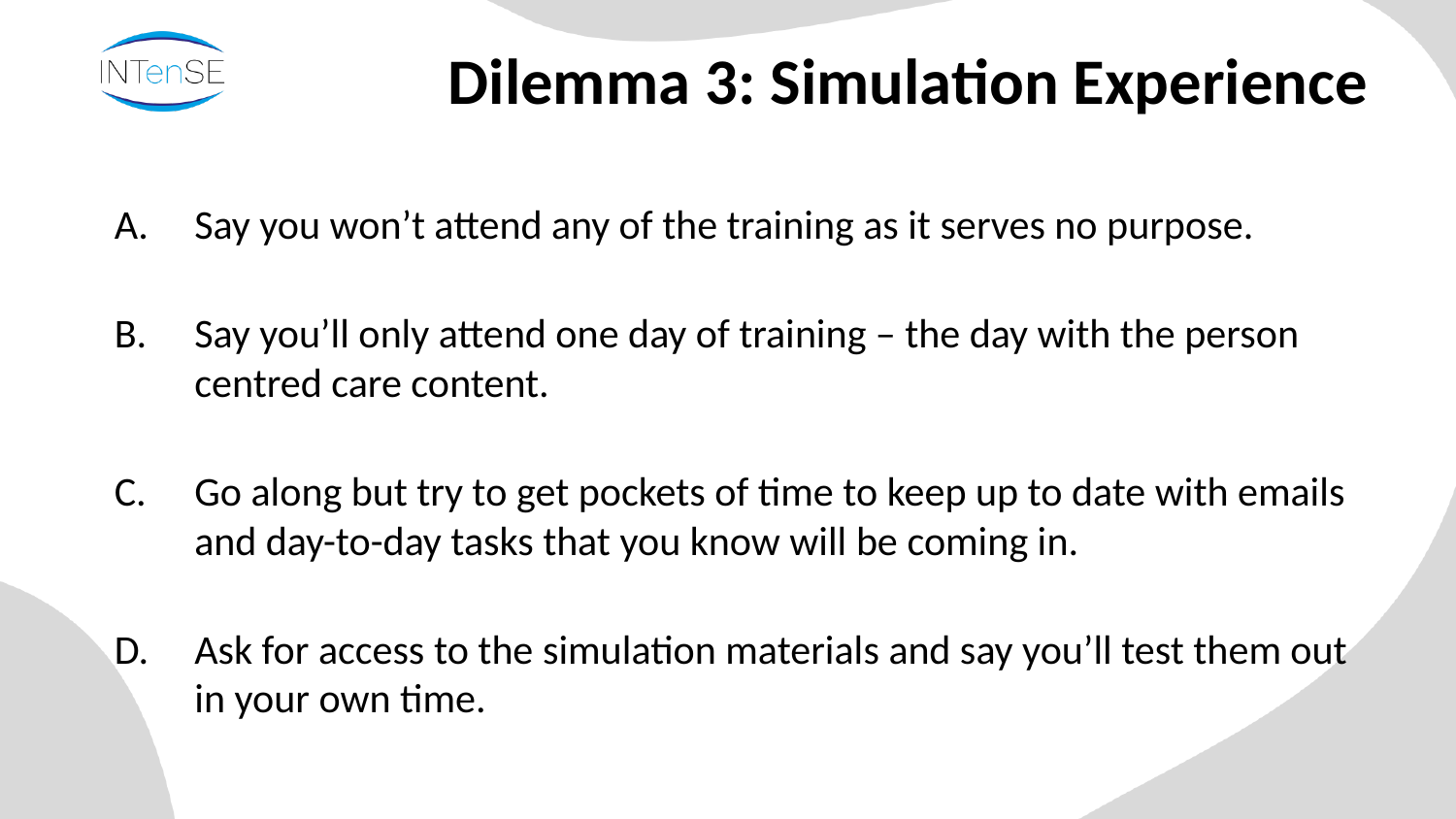

# Dilemma 3: Simulation Experience
Say you won’t attend any of the training as it serves no purpose.

Say you’ll only attend one day of training – the day with the person centred care content.

Go along but try to get pockets of time to keep up to date with emails and day-to-day tasks that you know will be coming in.

Ask for access to the simulation materials and say you’ll test them out in your own time.